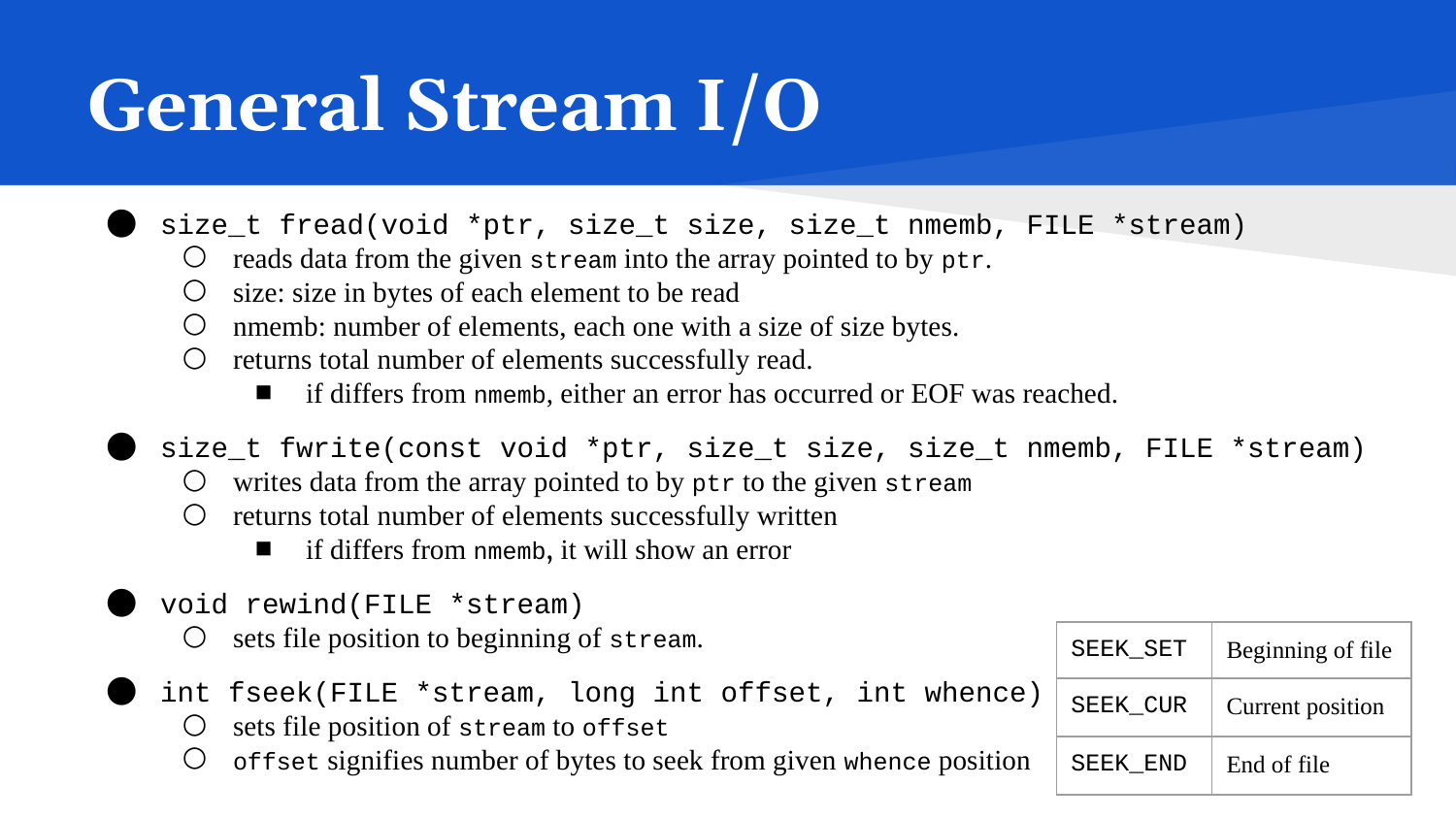

# General Stream I/O
size_t fread(void *ptr, size_t size, size_t nmemb, FILE *stream)
reads data from the given stream into the array pointed to by ptr.
size: size in bytes of each element to be read
nmemb: number of elements, each one with a size of size bytes.
returns total number of elements successfully read.
if differs from nmemb, either an error has occurred or EOF was reached.
size_t fwrite(const void *ptr, size_t size, size_t nmemb, FILE *stream)
writes data from the array pointed to by ptr to the given stream
returns total number of elements successfully written
if differs from nmemb, it will show an error
void rewind(FILE *stream)
sets file position to beginning of stream.
int fseek(FILE *stream, long int offset, int whence)
sets file position of stream to offset
offset signifies number of bytes to seek from given whence position
| SEEK\_SET | Beginning of file |
| --- | --- |
| SEEK\_CUR | Current position |
| SEEK\_END | End of file |